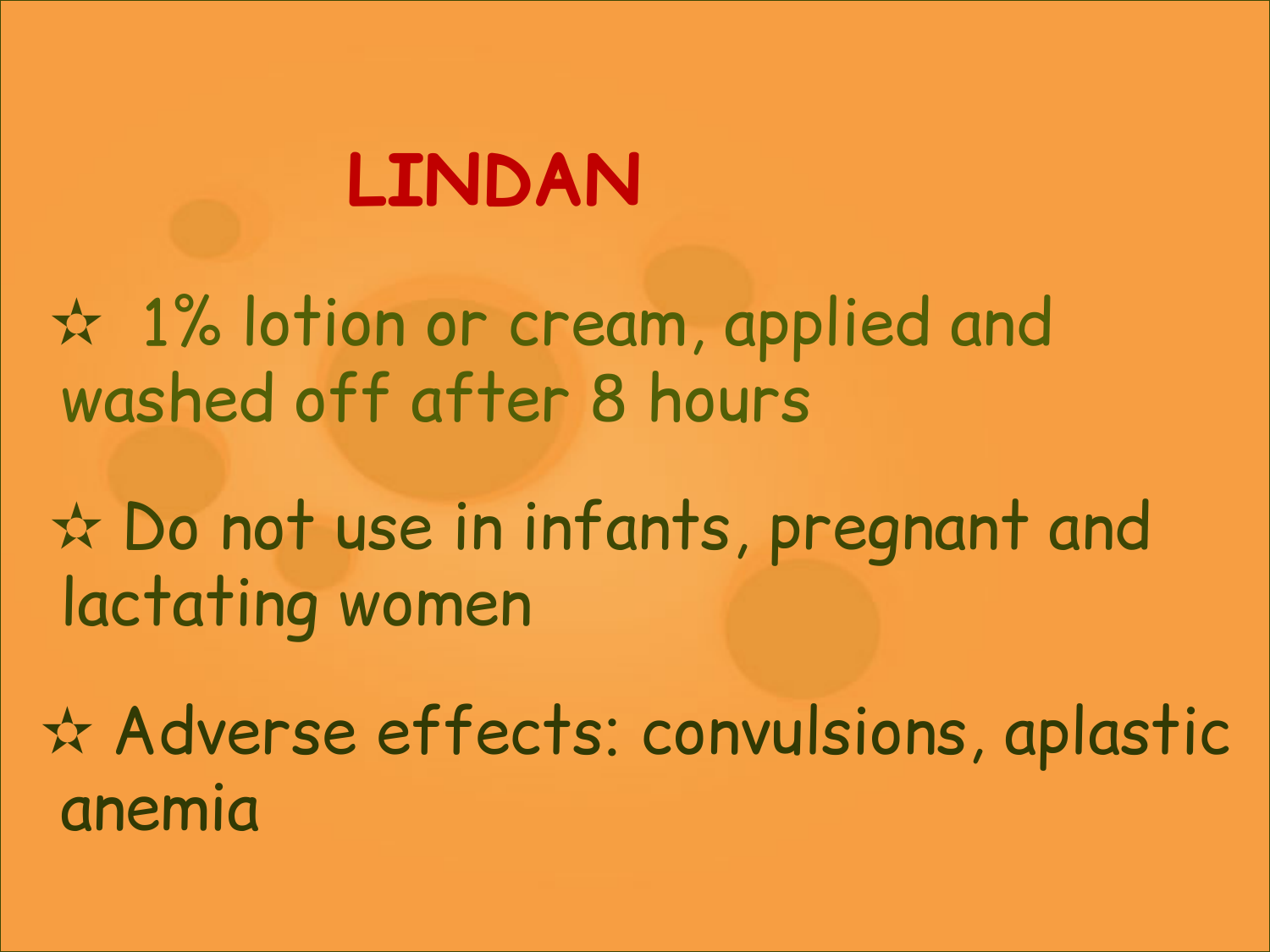

LINDAN

  ✫  1% lotion or cream, applied and washed off after 8 hours

  ✫ Do not use in infants, pregnant and lactating women

  ✫ Adverse effects: convulsions, aplastic anemia

#